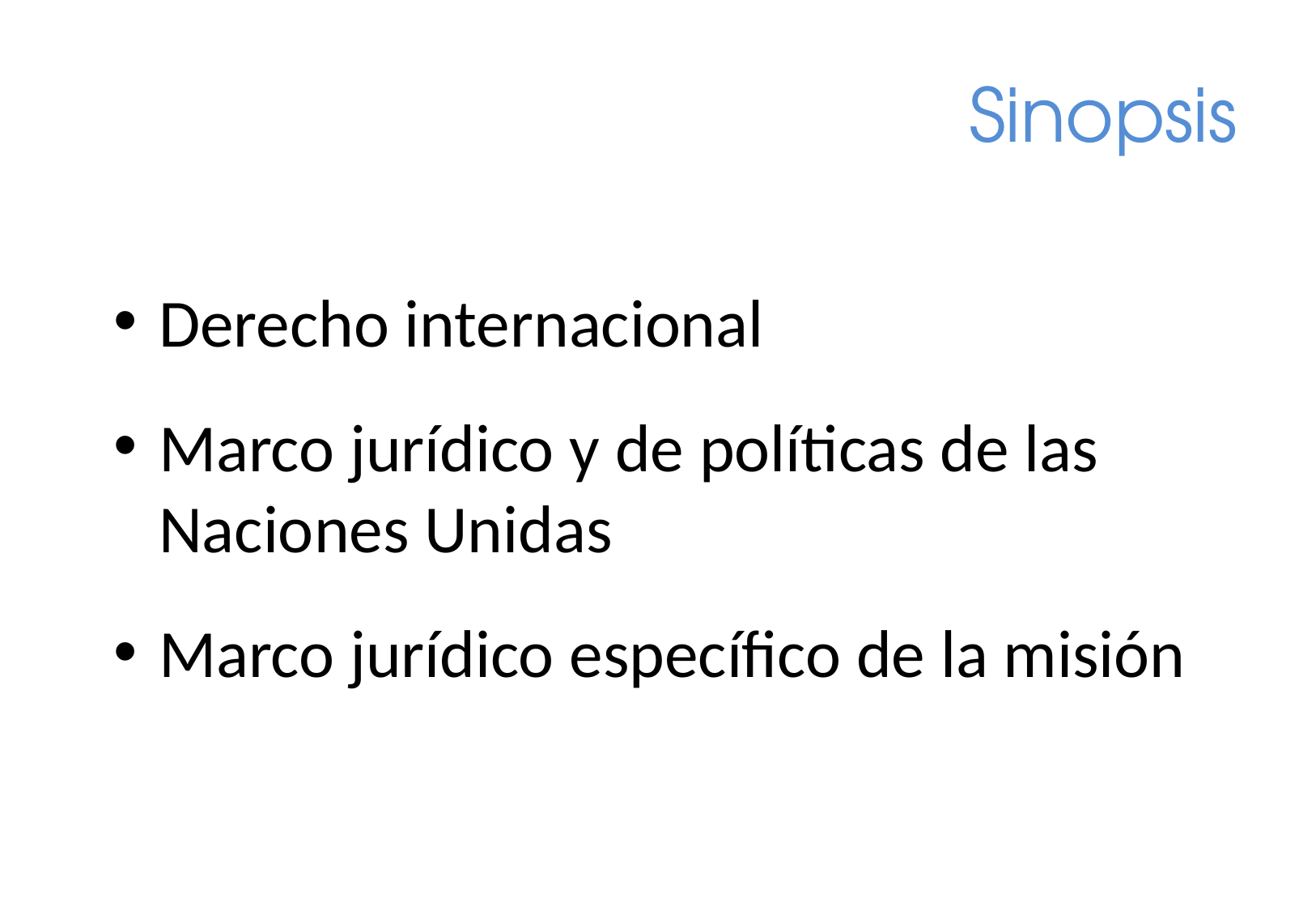

# Sinopsis
Derecho internacional
Marco jurídico y de políticas de las Naciones Unidas
Marco jurídico específico de la misión